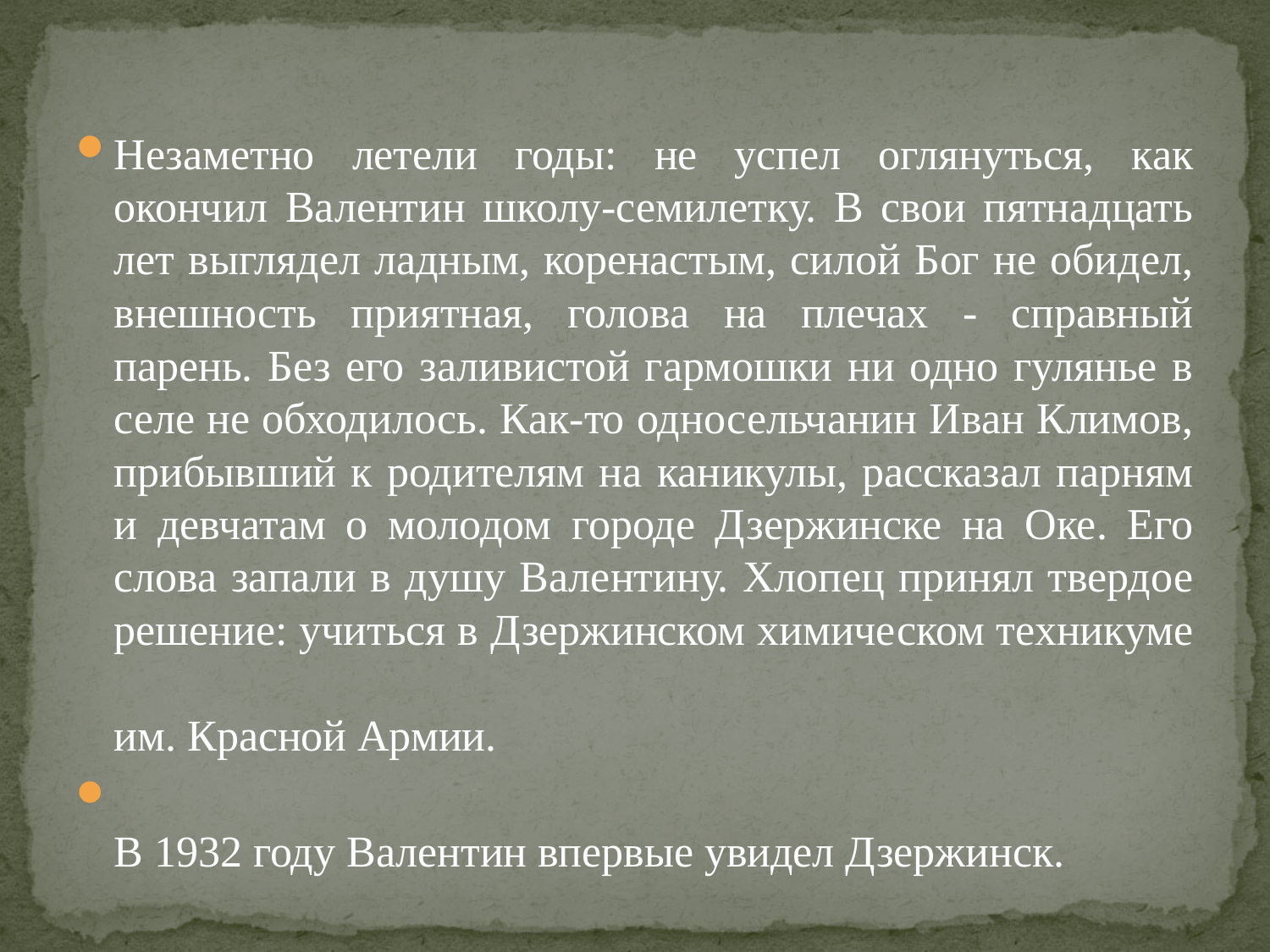

#
Незаметно летели годы: не успел оглянуться, как окончил Валентин школу-семилетку. В свои пятнадцать лет выглядел ладным, коренастым, силой Бог не обидел, внешность приятная, голова на плечах - справный парень. Без его заливистой гармошки ни одно гулянье в селе не обходилось. Как-то односельчанин Иван Климов, прибывший к родителям на каникулы, рассказал парням и девчатам о молодом городе Дзержинске на Оке. Его слова запали в душу Валентину. Хлопец принял твердое решение: учиться в Дзержинском химическом техникуме
им. Красной Армии.
В 1932 году Валентин впервые увидел Дзержинск.